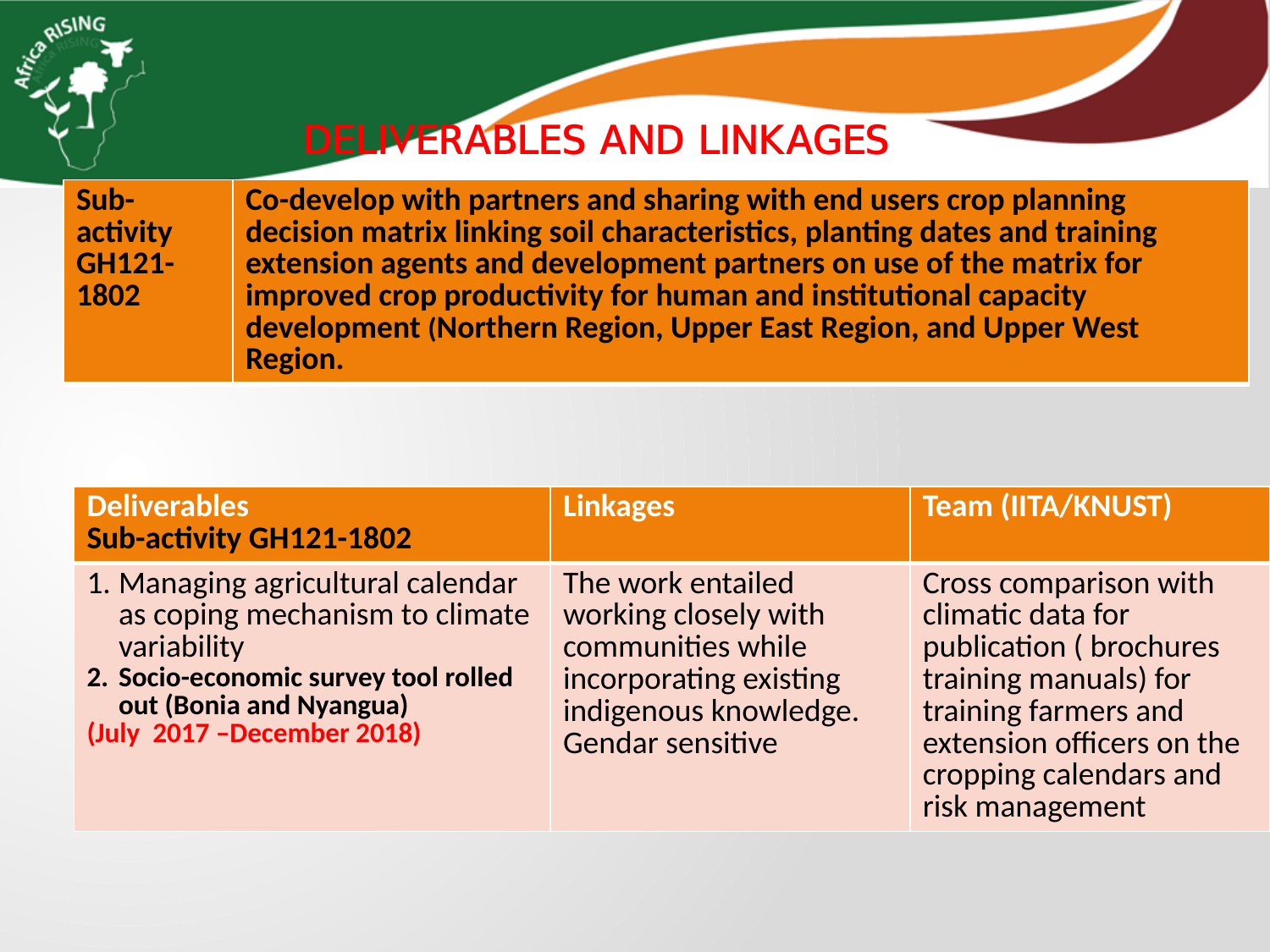

DELIVERABLES AND LINKAGES
| Sub-activity GH121-1802 | Co-develop with partners and sharing with end users crop planning decision matrix linking soil characteristics, planting dates and training extension agents and development partners on use of the matrix for improved crop productivity for human and institutional capacity development (Northern Region, Upper East Region, and Upper West Region. |
| --- | --- |
| Deliverables Sub-activity GH121-1802 | Linkages | Team (IITA/KNUST) |
| --- | --- | --- |
| Managing agricultural calendar as coping mechanism to climate variability Socio-economic survey tool rolled out (Bonia and Nyangua) (July 2017 –December 2018) | The work entailed working closely with communities while incorporating existing indigenous knowledge. Gendar sensitive | Cross comparison with climatic data for publication ( brochures training manuals) for training farmers and extension officers on the cropping calendars and risk management |